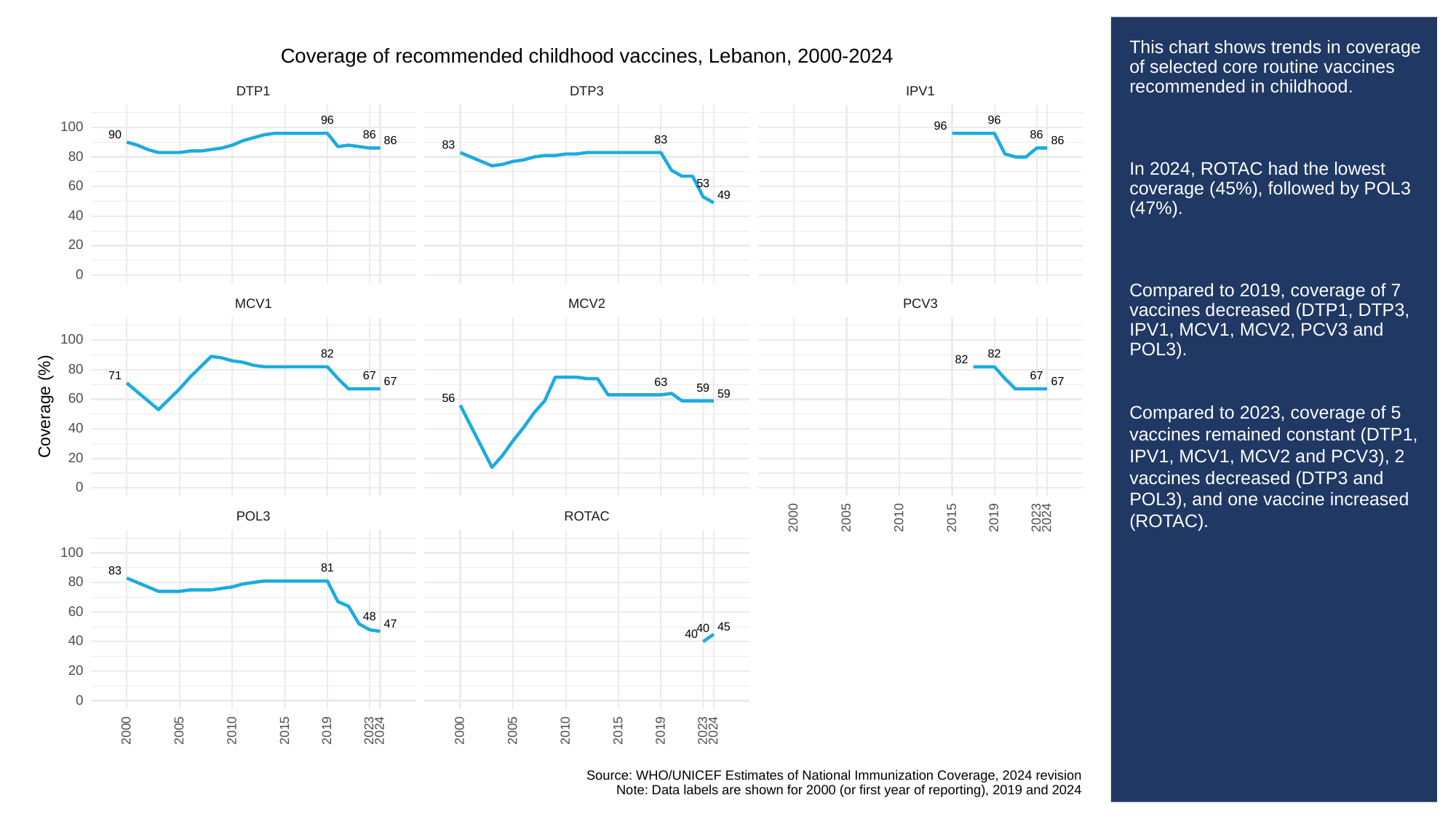

# This chart shows trends in coverage of selected core routine vaccines recommended in childhood.

In 2024, ROTAC had the lowest coverage (45%), followed by POL3 (47%).

Compared to 2019, coverage of 7 vaccines decreased (DTP1, DTP3, IPV1, MCV1, MCV2, PCV3 and POL3).

Compared to 2023, coverage of 5 vaccines remained constant (DTP1, IPV1, MCV1, MCV2 and PCV3), 2 vaccines decreased (DTP3 and POL3), and one vaccine increased (ROTAC).

Coverage of recommended childhood vaccines, Lebanon, 2000-2024
DTP3
DTP1
IPV1

96
96
96
100

90
86
86

83
86
86
83

80

53
60

49

40

20

0

PCV3
MCV1
MCV2

100

82
82

82

80

67
67
71

67
67
63
59

59
56
60
Coverage (%)

40

20

0

POL3
ROTAC
2023
2000
2005
2010
2015
2019
2024

100

81
83

80

60

48
47
45
40

40

40

20

0

2023
2023
2000
2005
2010
2015
2019
2024
2000
2005
2010
2015
2019
2024
Source: WHO/UNICEF Estimates of National Immunization Coverage, 2024 revision
Note: Data labels are shown for 2000 (or first year of reporting), 2019 and 2024